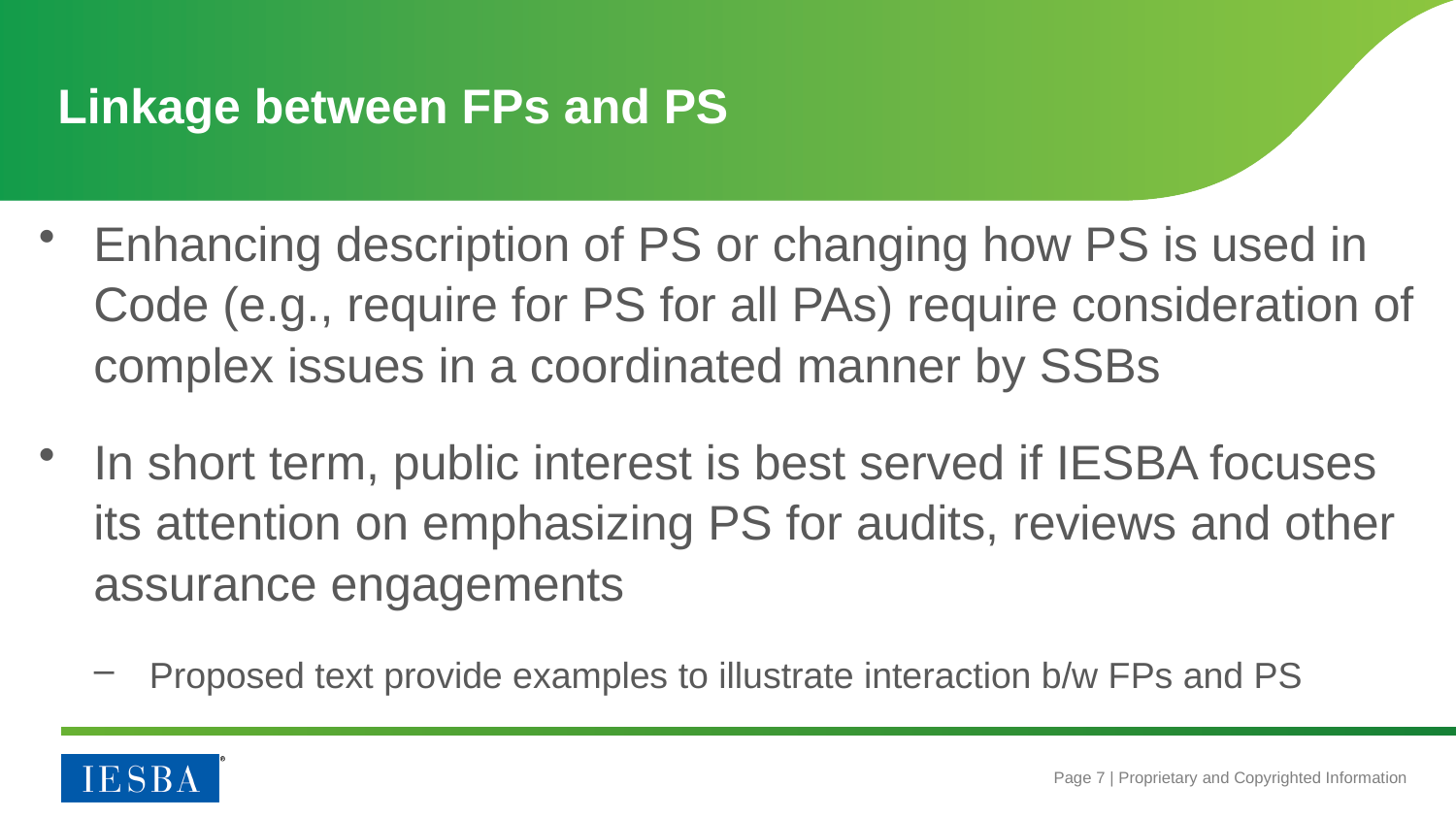

# Linkage between FPs and PS
Enhancing description of PS or changing how PS is used in Code (e.g., require for PS for all PAs) require consideration of complex issues in a coordinated manner by SSBs
In short term, public interest is best served if IESBA focuses its attention on emphasizing PS for audits, reviews and other assurance engagements
Proposed text provide examples to illustrate interaction b/w FPs and PS